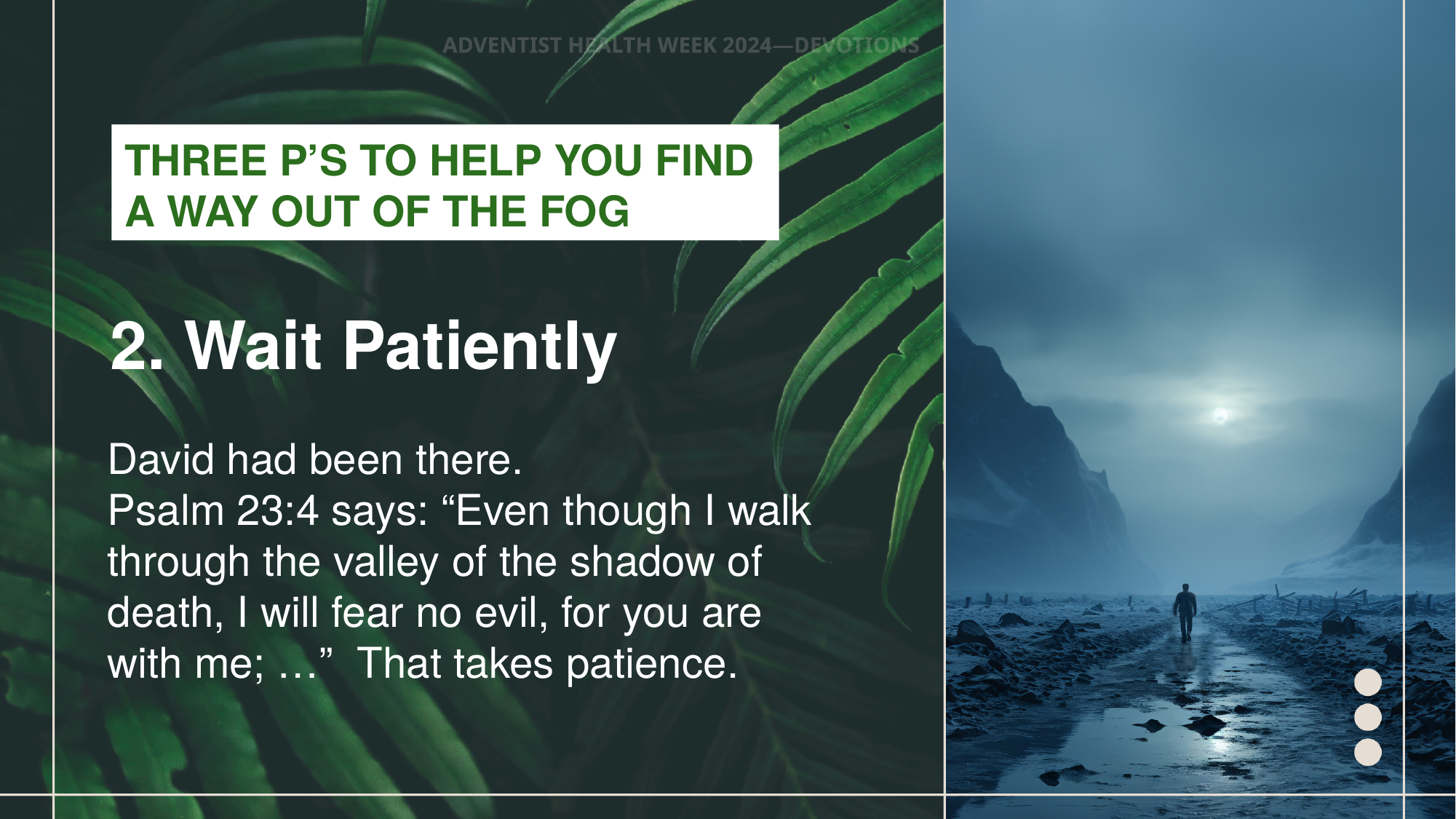

THREE P’S TO HELP YOU FIND
A WAY OUT OF THE FOG
2. Wait Patiently
David had been there.
Psalm 23:4 says: “Even though I walk through the valley of the shadow of death, I will fear no evil, for you are with me; …”  That takes patience.